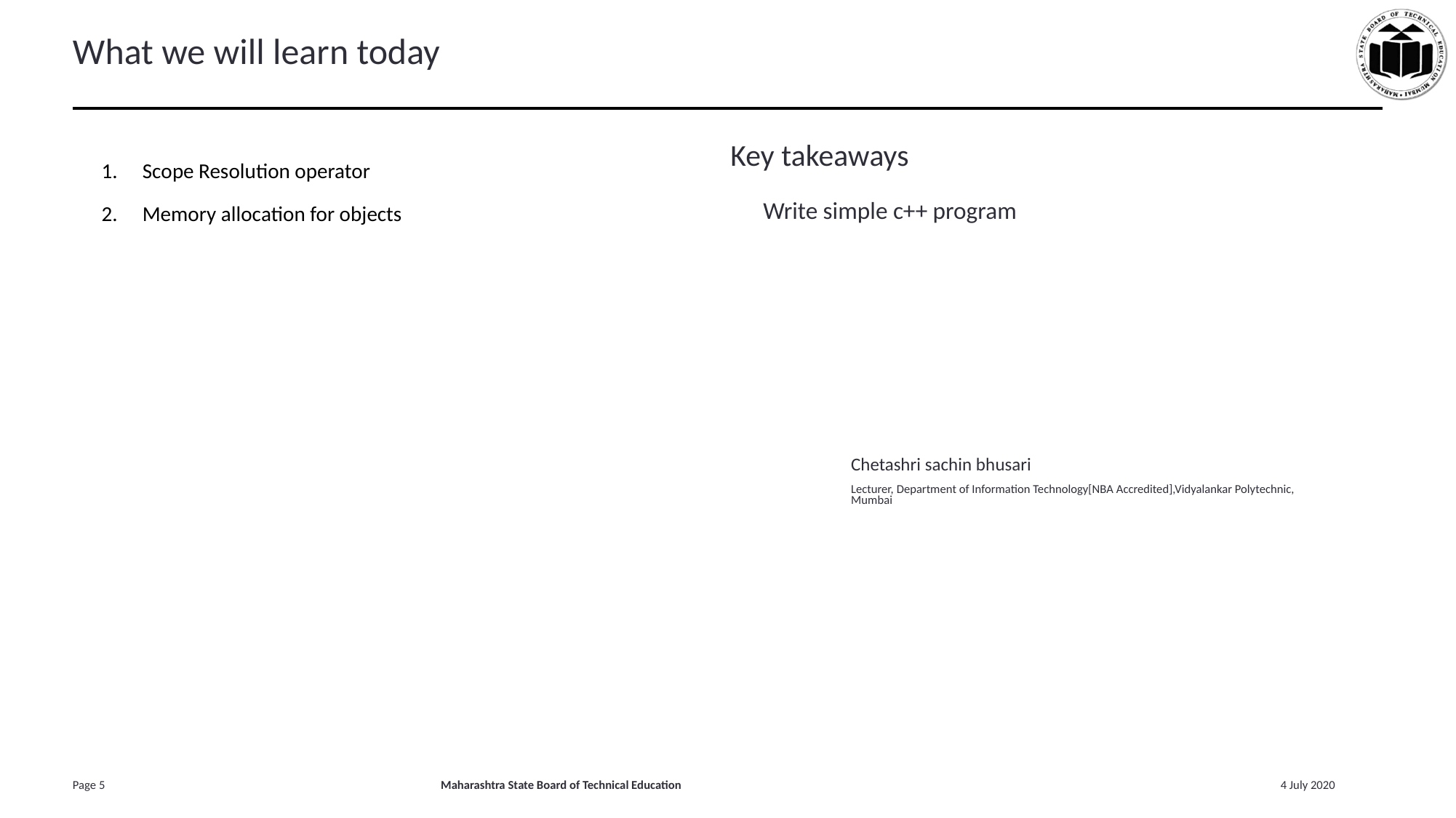

# What we will learn today
| Scope Resolution operator Memory allocation for objects |
| --- |
Key takeaways
 Write simple c++ program
Chetashri sachin bhusari
Lecturer, Department of Information Technology[NBA Accredited],Vidyalankar Polytechnic,             Mumbai